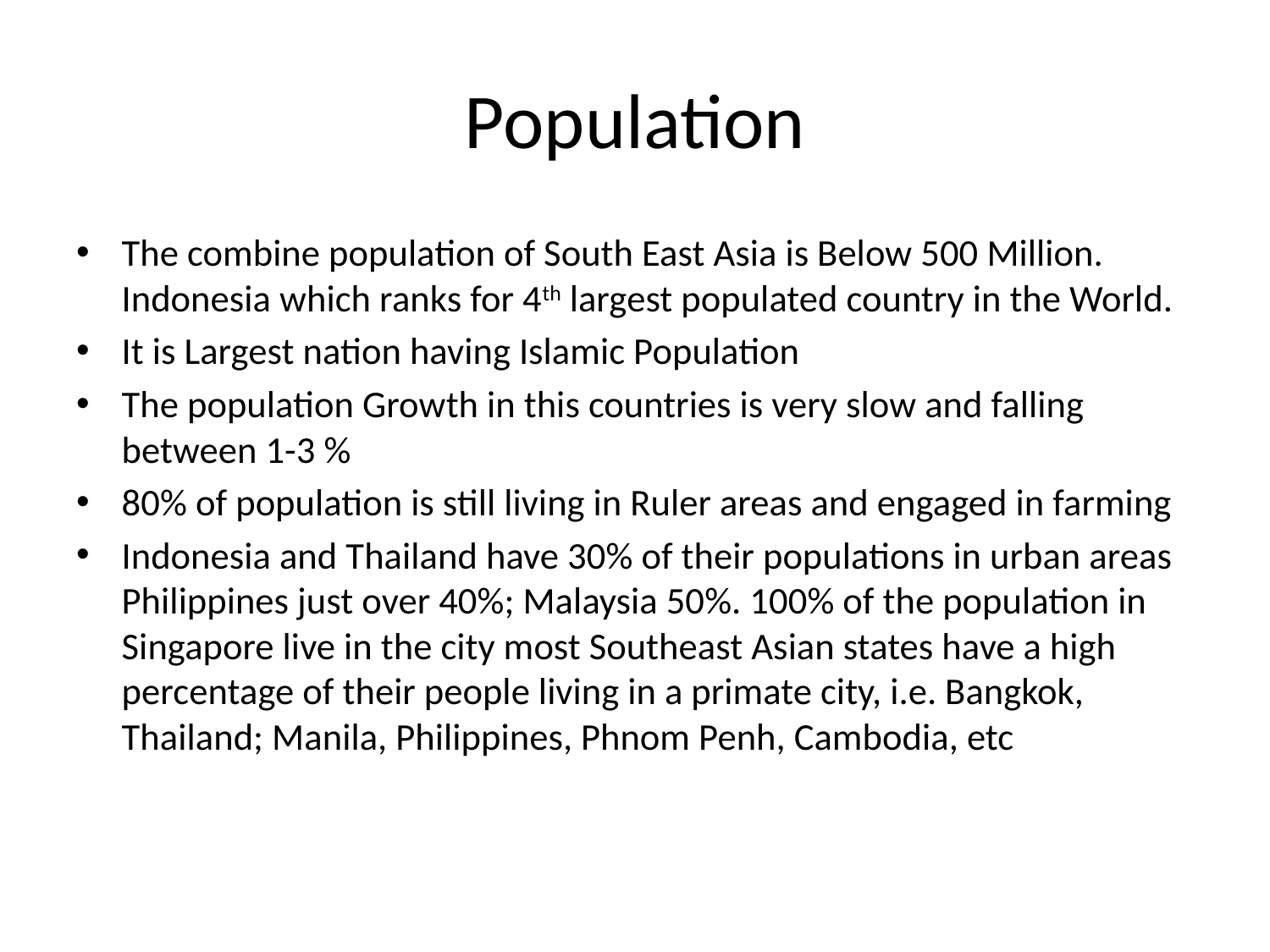

# Population
The combine population of South East Asia is Below 500 Million. Indonesia which ranks for 4th largest populated country in the World.
It is Largest nation having Islamic Population
The population Growth in this countries is very slow and falling between 1-3 %
80% of population is still living in Ruler areas and engaged in farming
Indonesia and Thailand have 30% of their populations in urban areas Philippines just over 40%; Malaysia 50%. 100% of the population in Singapore live in the city most Southeast Asian states have a high percentage of their people living in a primate city, i.e. Bangkok, Thailand; Manila, Philippines, Phnom Penh, Cambodia, etc